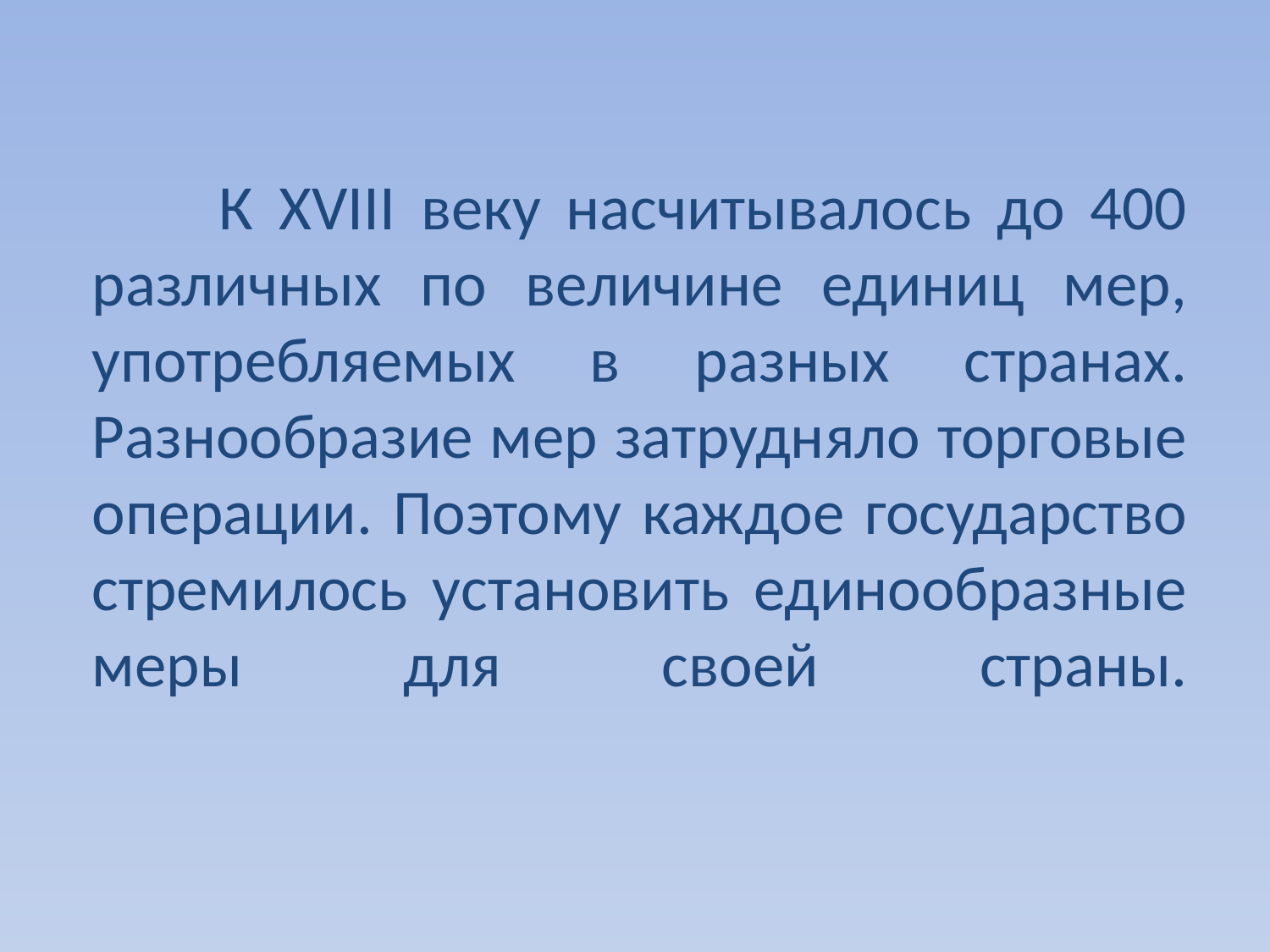

# К XVIII веку насчитывалось до 400 различных по величине единиц мер, употребляемых в разных странах. Разнообразие мер затрудняло торговые операции. Поэтому каждое государство стремилось установить единообразные меры для своей страны.